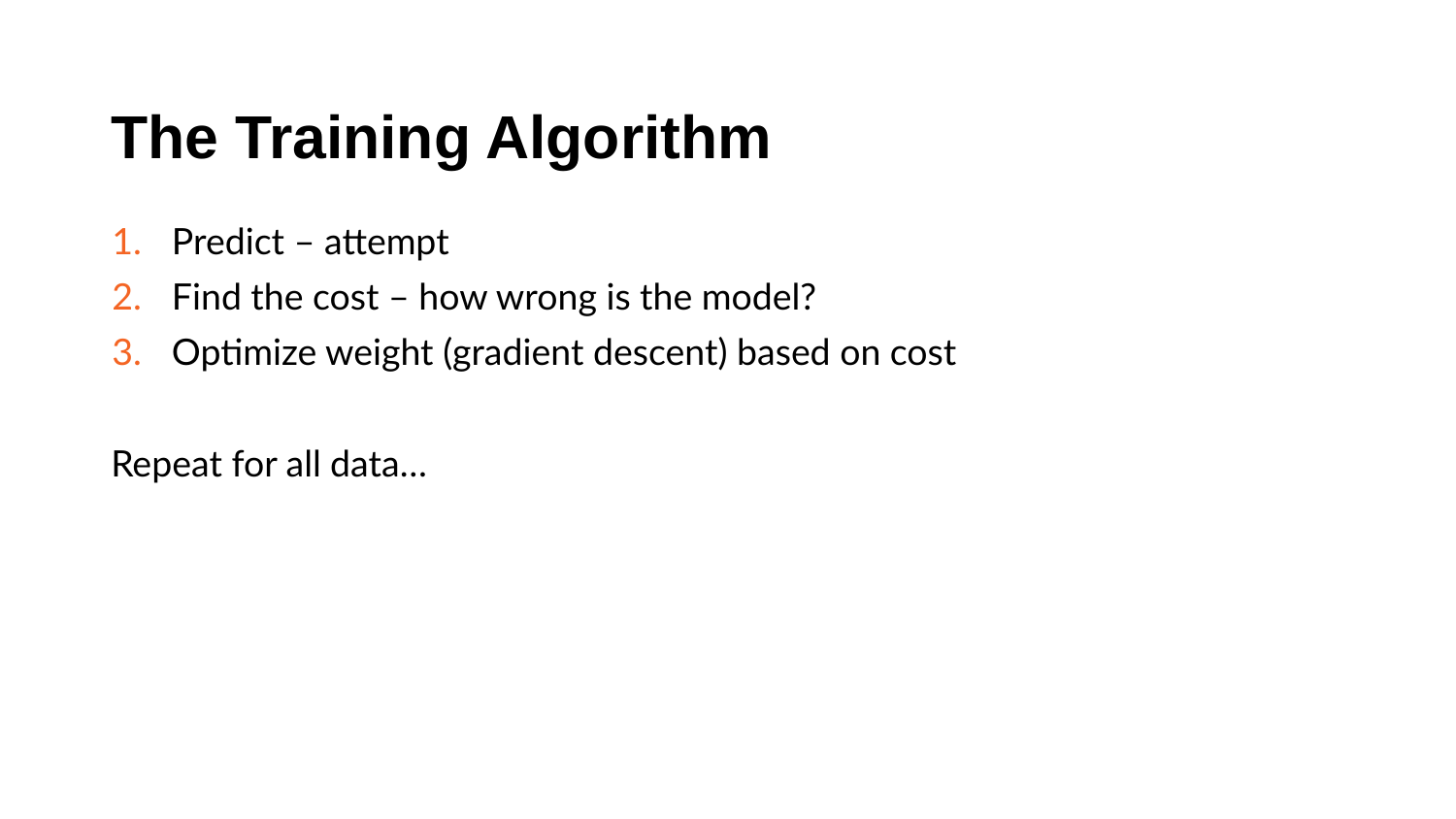

# The Training Algorithm
Predict – attempt
Find the cost – how wrong is the model?
Optimize weight (gradient descent) based on cost

Repeat for all data…